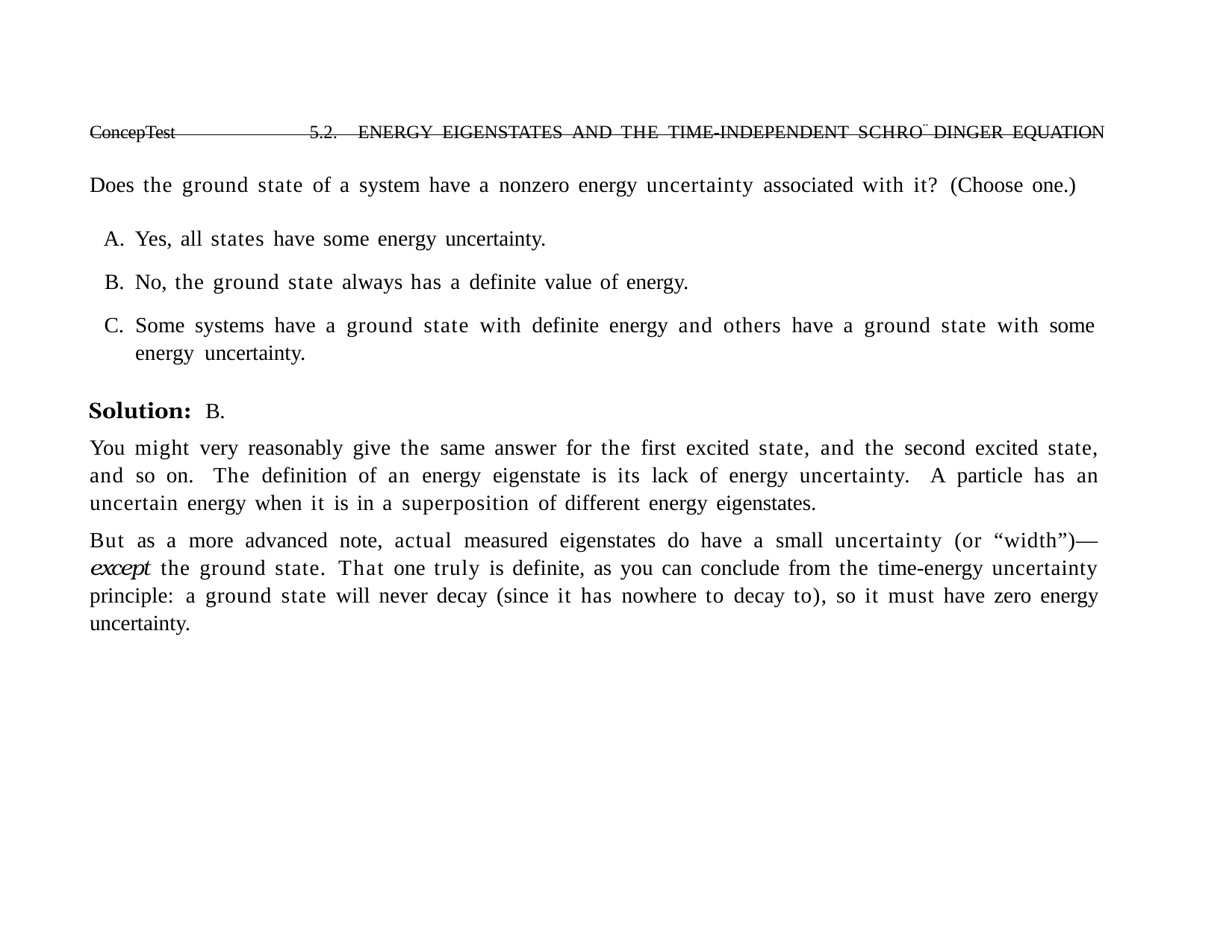

ConcepTest	5.2.  ENERGY EIGENSTATES AND THE TIME-INDEPENDENT SCHRO¨ DINGER EQUATION

Does the ground state of a system have a nonzero energy uncertainty associated with it? (Choose one.)

Yes, all states have some energy uncertainty.
No, the ground state always has a definite value of energy.
Some systems have a ground state with definite energy and others have a ground state with some energy uncertainty.

Solution:  B.
You might very reasonably give the same answer for the first excited state, and the second excited state, and so on.  The definition of an energy eigenstate is its lack of energy uncertainty.  A particle has an uncertain energy when it is in a superposition of different energy eigenstates.
But as a more advanced note, actual measured eigenstates do have a small uncertainty (or “width”)— except the ground state. That one truly is definite, as you can conclude from the time-energy uncertainty principle: a ground state will never decay (since it has nowhere to decay to), so it must have zero energy uncertainty.